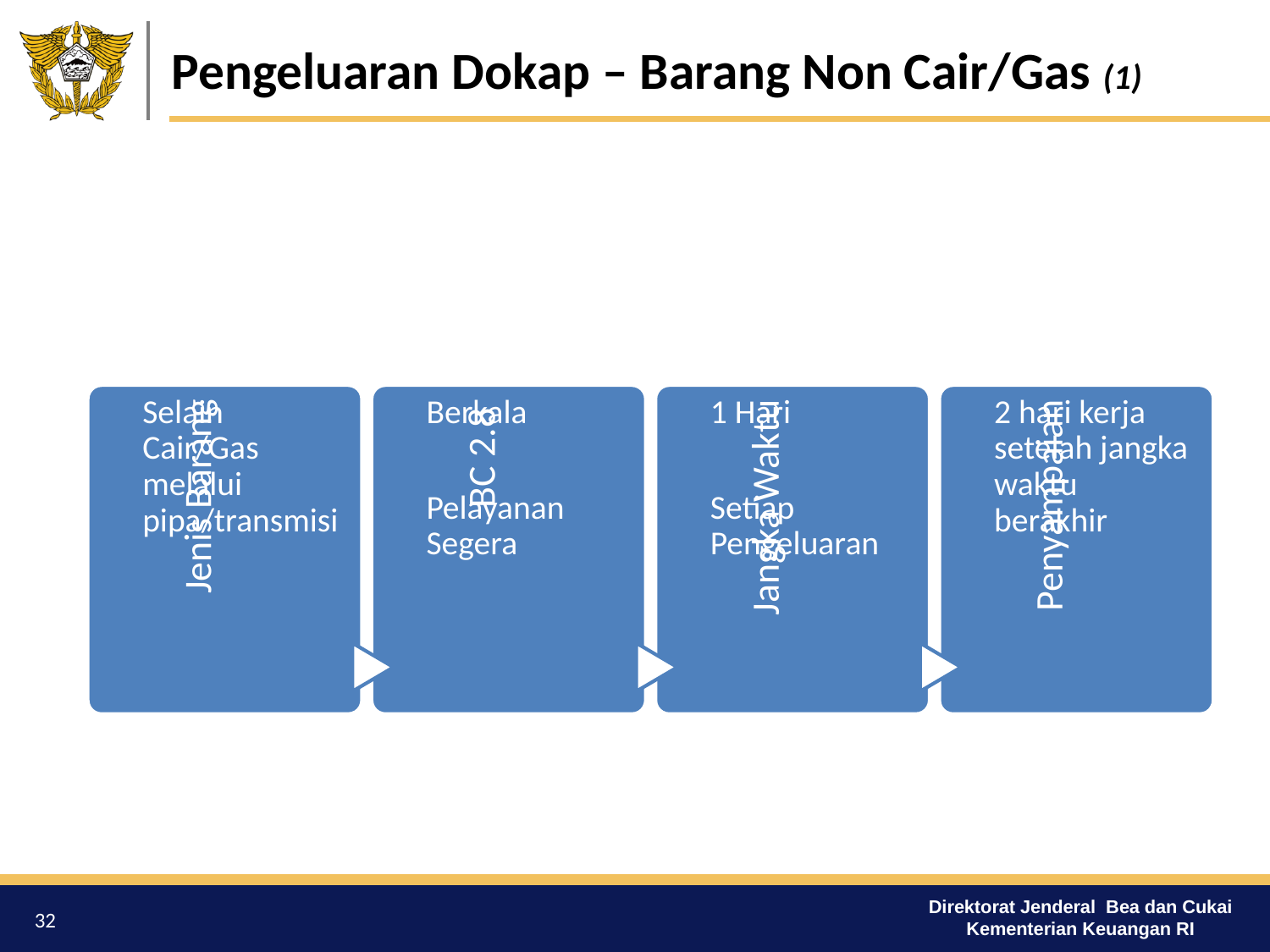

# Pengeluaran Dokap – Barang Non Cair/Gas (1)
Jenis Barang
Selain Cair/Gas melalui pipa/transmisi
BC 2.8
Berkala

Pelayanan Segera
Jangka Waktu
1 Hari

Setiap Pengeluaran
Penyampaian
2 hari kerja setelah jangka waktu berakhir
32